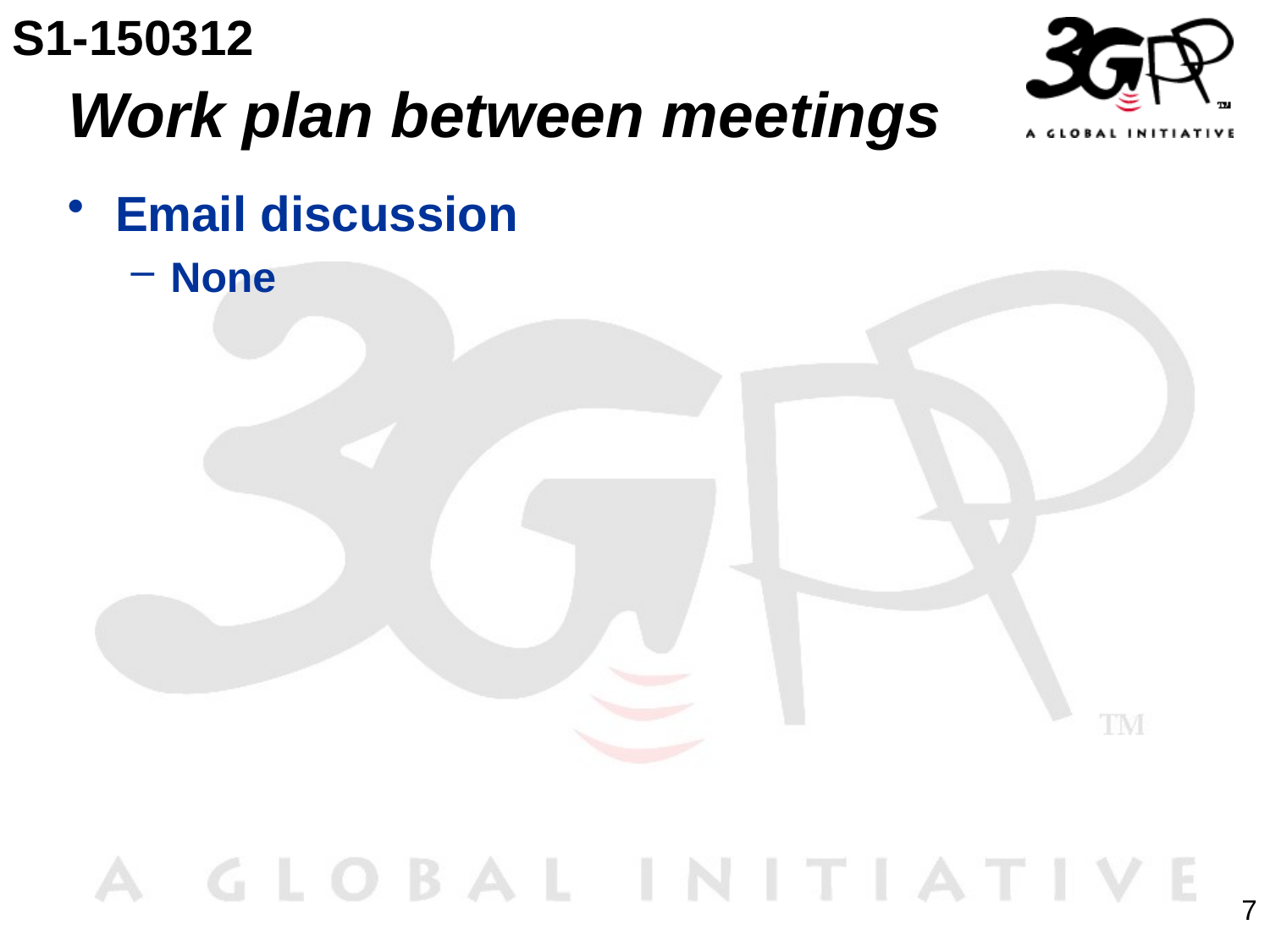

S1-150312

# Work plan between meetings
Email discussion
None
7